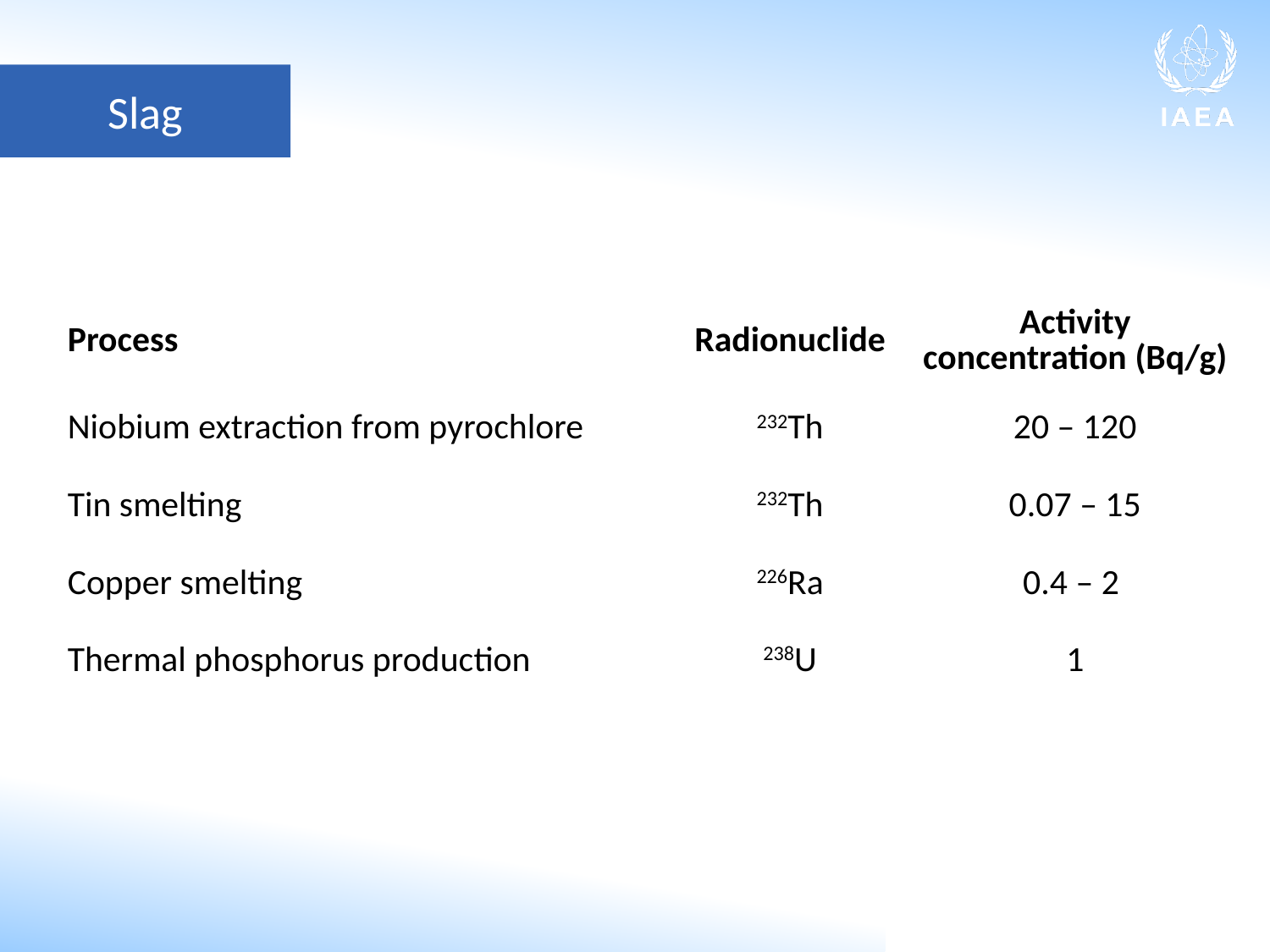

Slag
| Process | Radionuclide | Activity concentration (Bq/g) |
| --- | --- | --- |
| Niobium extraction from pyrochlore | 232Th | 20 – 120 |
| Tin smelting | 232Th | 0.07 – 15 |
| Copper smelting | 226Ra | 0.4 – 2 |
| Thermal phosphorus production | 238U | 1 |